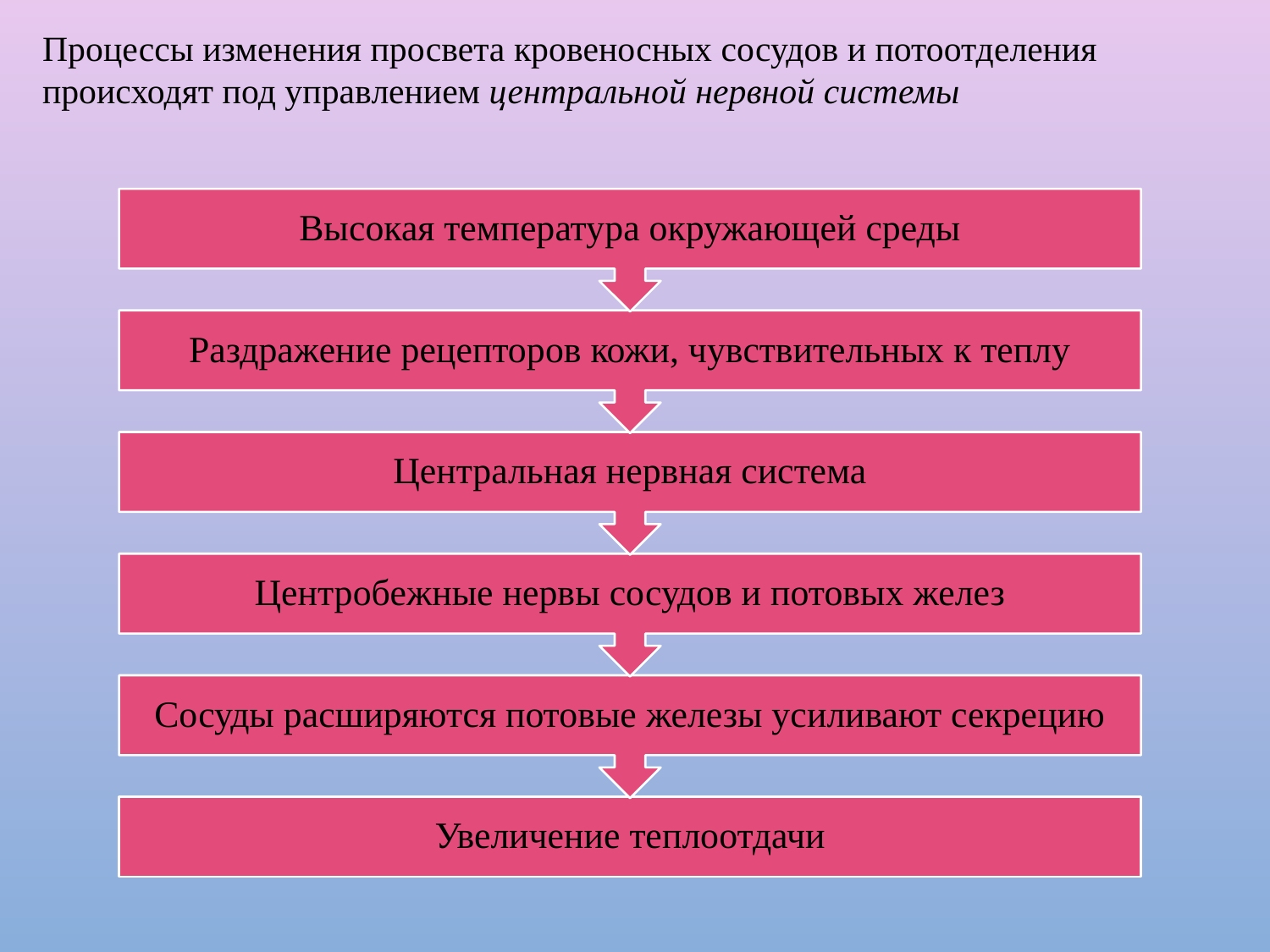

Процессы изменения просвета кровеносных сосудов и потоотделения происходят под управлением центральной нервной системы
Увеличение теплоотдачи
Сосуды расширяются потовые железы усиливают секрецию
Центробежные нервы сосудов и потовых желез
Центральная нервная система
Раздражение рецепторов кожи, чувствительных к теплу
Высокая температура окружающей среды